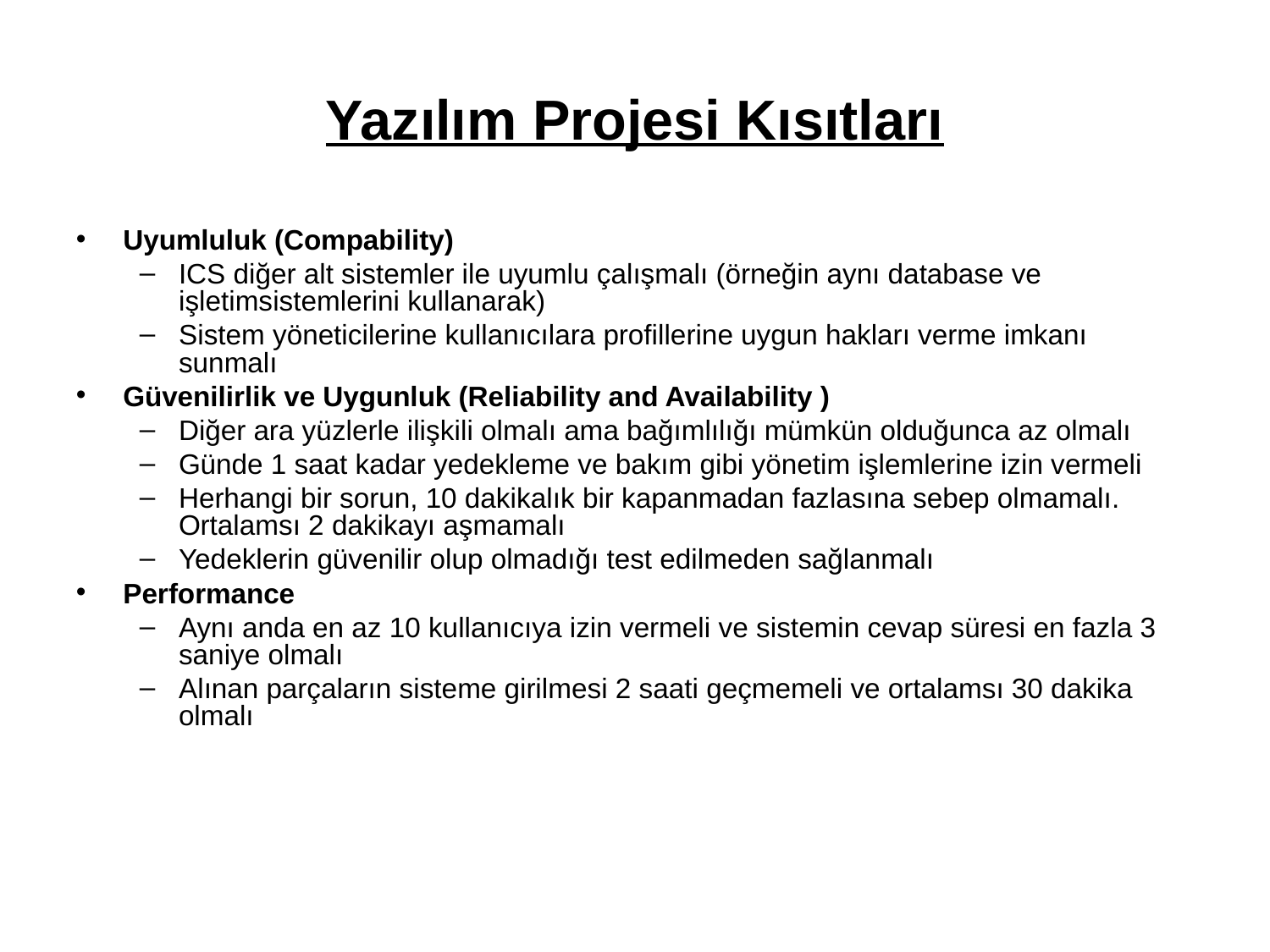

# Yazılım Projesi Kısıtları
Uyumluluk (Compability)
ICS diğer alt sistemler ile uyumlu çalışmalı (örneğin aynı database ve işletimsistemlerini kullanarak)
Sistem yöneticilerine kullanıcılara profillerine uygun hakları verme imkanı sunmalı
Güvenilirlik ve Uygunluk (Reliability and Availability )
Diğer ara yüzlerle ilişkili olmalı ama bağımlılığı mümkün olduğunca az olmalı
Günde 1 saat kadar yedekleme ve bakım gibi yönetim işlemlerine izin vermeli
Herhangi bir sorun, 10 dakikalık bir kapanmadan fazlasına sebep olmamalı. Ortalamsı 2 dakikayı aşmamalı
Yedeklerin güvenilir olup olmadığı test edilmeden sağlanmalı
Performance
Aynı anda en az 10 kullanıcıya izin vermeli ve sistemin cevap süresi en fazla 3 saniye olmalı
Alınan parçaların sisteme girilmesi 2 saati geçmemeli ve ortalamsı 30 dakika olmalı